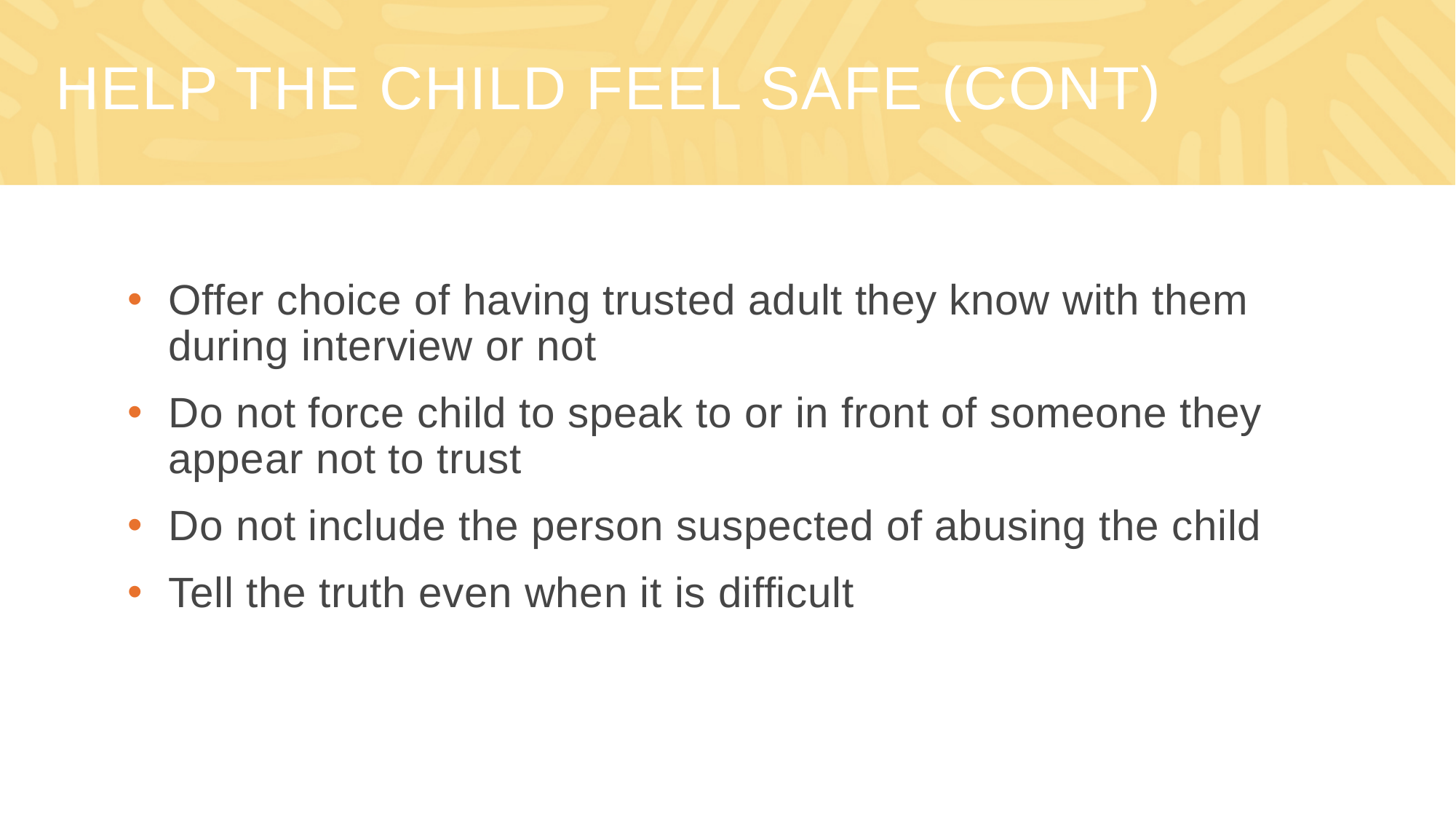

# Help the child feel safe (cont)
Offer choice of having trusted adult they know with them during interview or not
Do not force child to speak to or in front of someone they appear not to trust
Do not include the person suspected of abusing the child
Tell the truth even when it is difficult